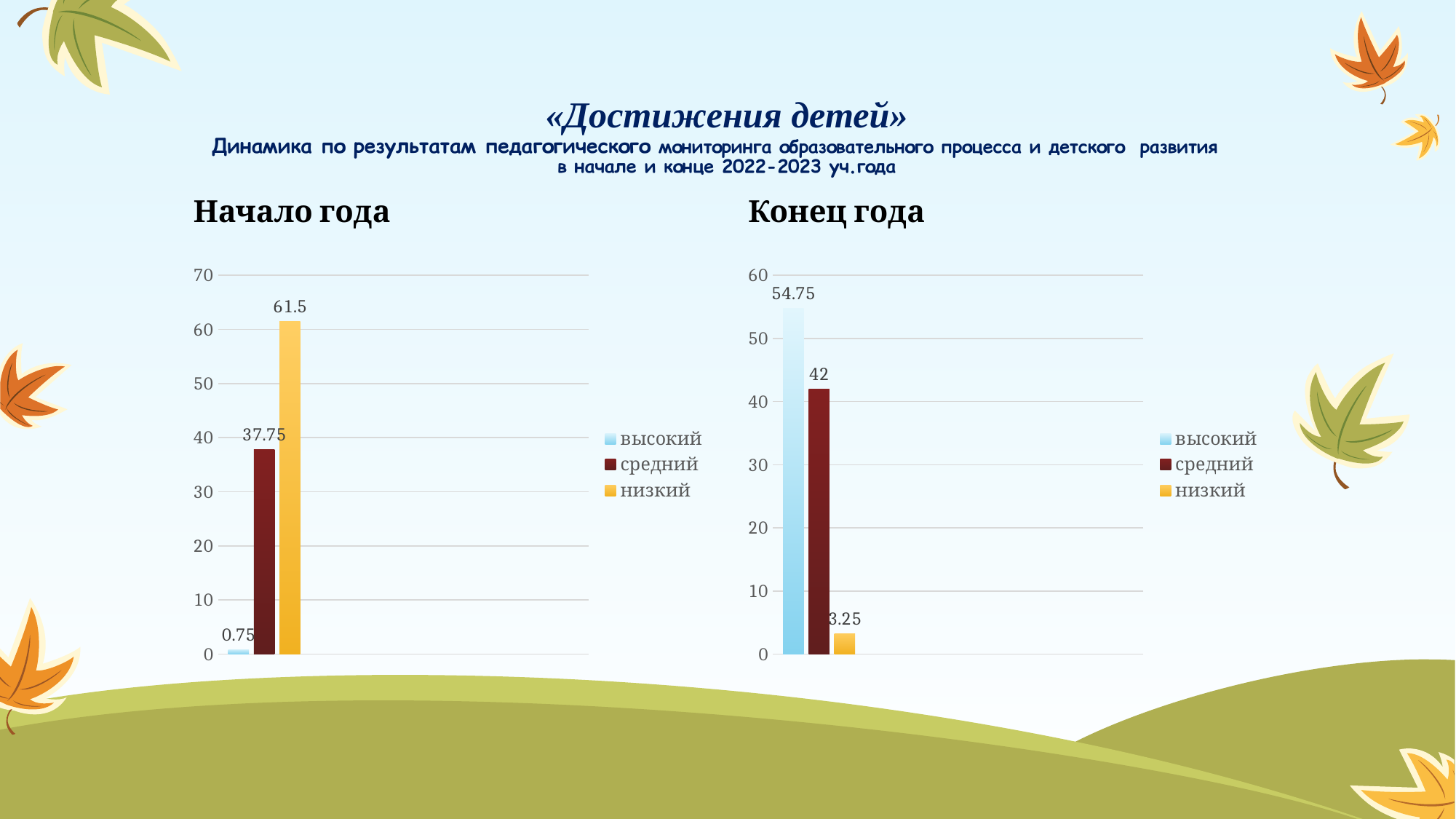

# «Достижения детей» Динамика по результатам педагогического мониторинга образовательного процесса и детского  развития в начале и конце 2022-2023 уч.года
Начало года
Конец года

### Chart

| Category |  | средний | низкий |
|---|---|---|---|
| высокий | 0.75 | 37.75 | 61.5 |

### Chart

| Category |  | средний | низкий |
|---|---|---|---|
| Категория 1 | 54.75 | 42.0 | 3.25 |